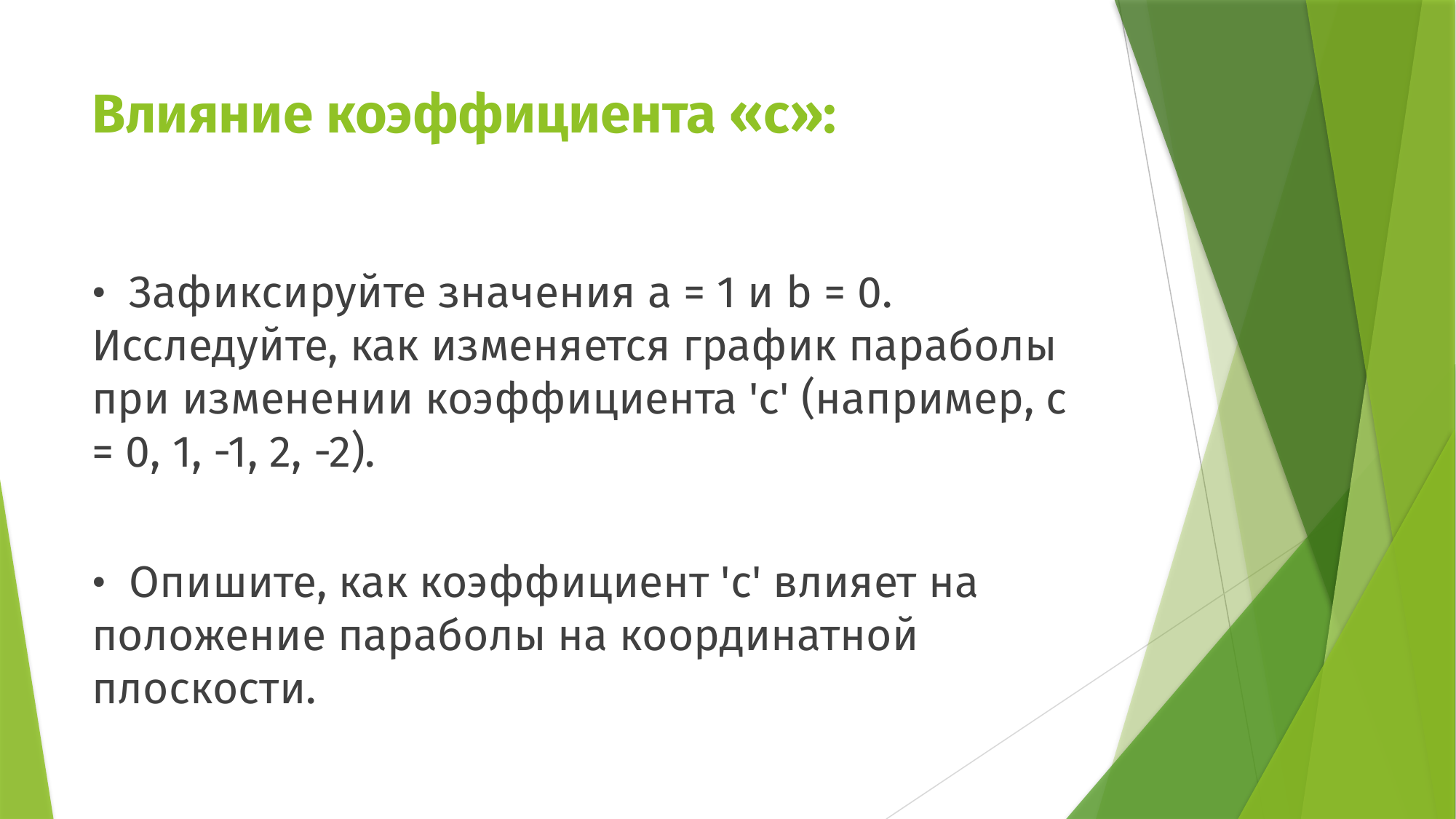

# Влияние коэффициента «c»:
•  Зафиксируйте значения a = 1 и b = 0. Исследуйте, как изменяется график параболы при изменении коэффициента 'c' (например, c = 0, 1, -1, 2, -2).

•  Опишите, как коэффициент 'c' влияет на положение параболы на координатной плоскости.